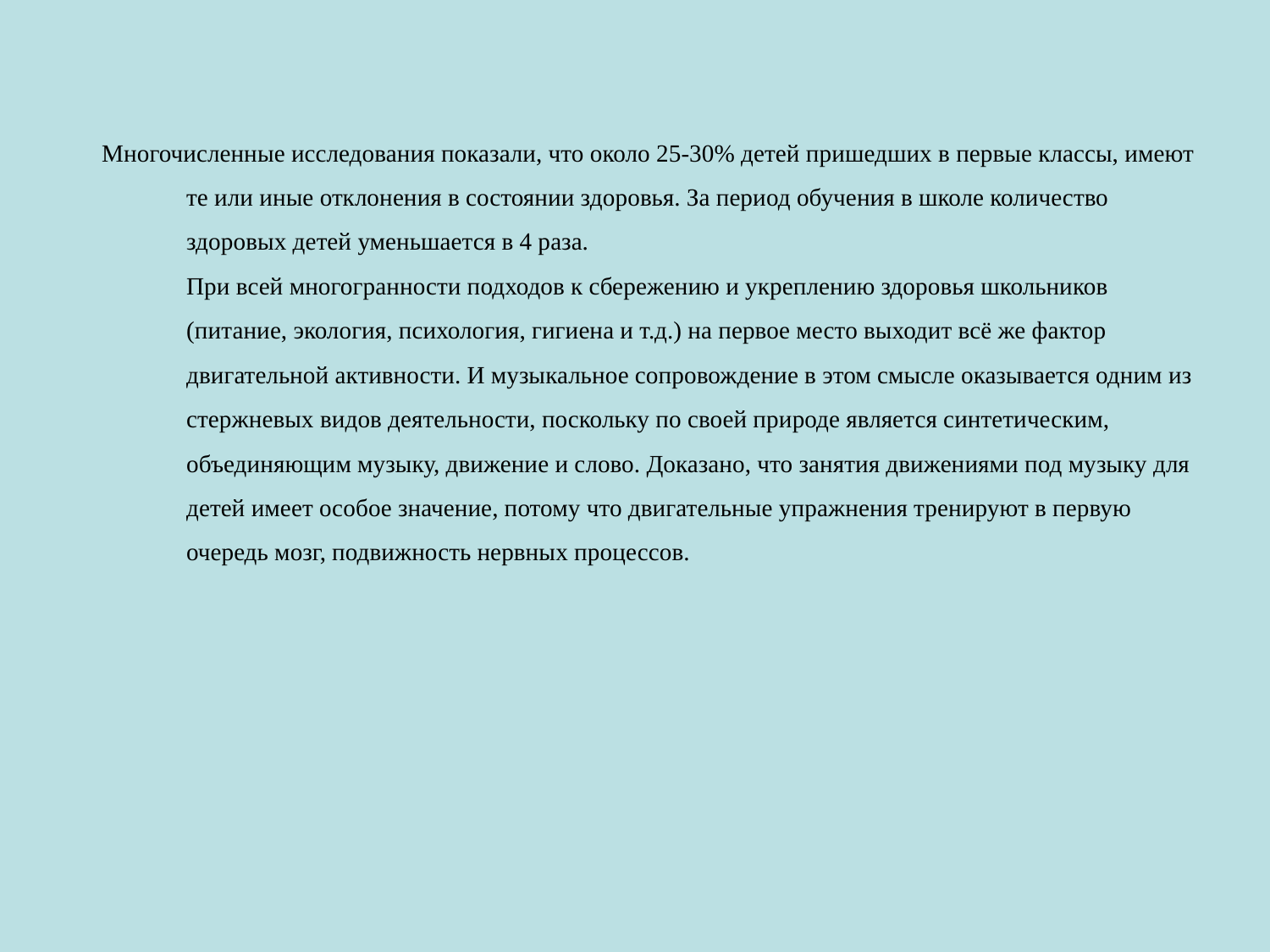

Многочисленные исследования показали, что около 25-30% детей пришедших в первые классы, имеют те или иные отклонения в состоянии здоровья. За период обучения в школе количество здоровых детей уменьшается в 4 раза.
При всей многогранности подходов к сбережению и укреплению здоровья школьников (питание, экология, психология, гигиена и т.д.) на первое место выходит всё же фактор двигательной активности. И музыкальное сопровождение в этом смысле оказывается одним из стержневых видов деятельности, поскольку по своей природе является синтетическим, объединяющим музыку, движение и слово. Доказано, что занятия движениями под музыку для детей имеет особое значение, потому что двигательные упражнения тренируют в первую очередь мозг, подвижность нервных процессов.